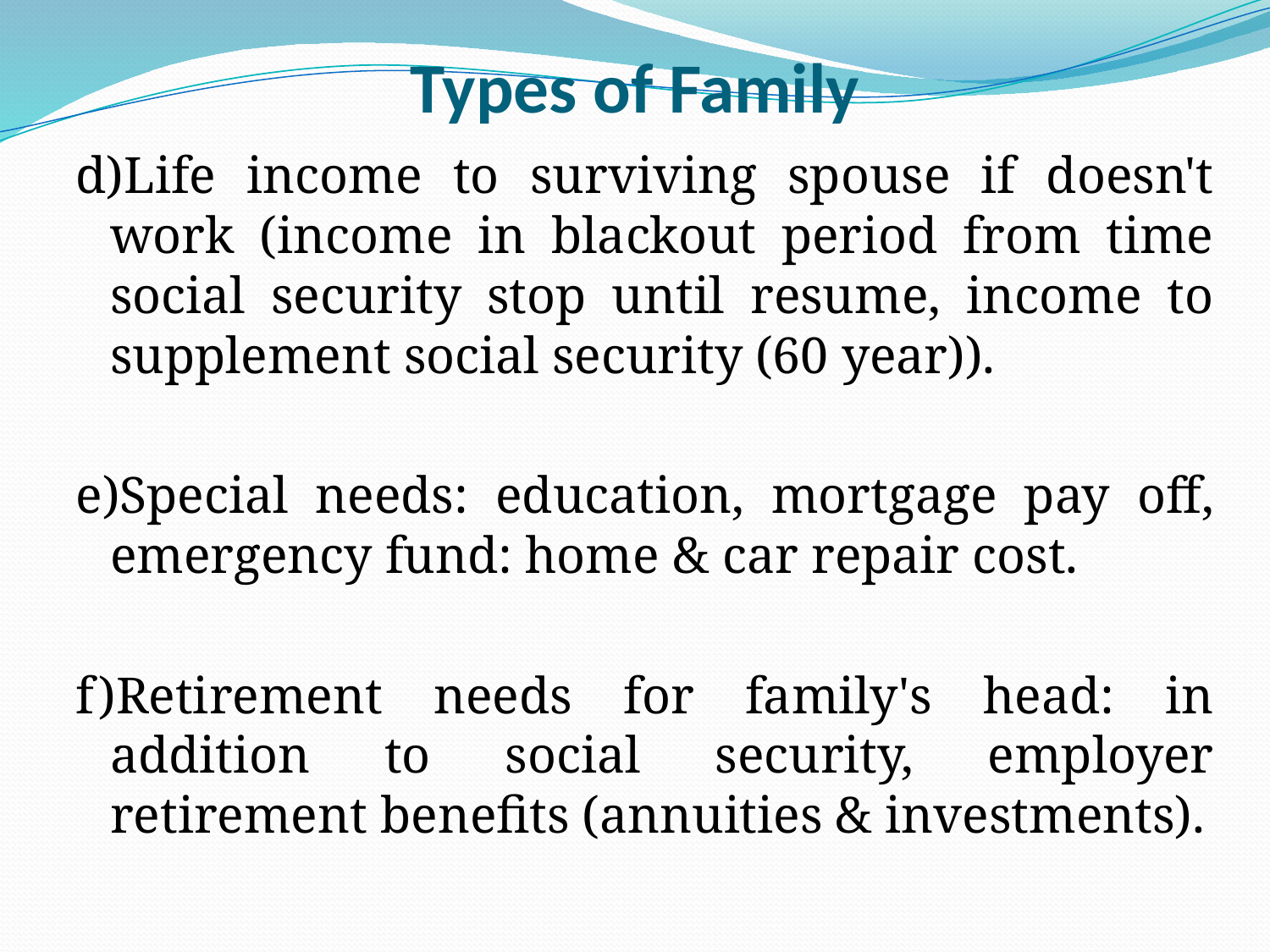

# Types of Family
d)Life income to surviving spouse if doesn't work (income in blackout period from time social security stop until resume, income to supplement social security (60 year)).

e)Special needs: education, mortgage pay off, emergency fund: home & car repair cost.

f)Retirement needs for family's head: in addition to social security, employer retirement benefits (annuities & investments).